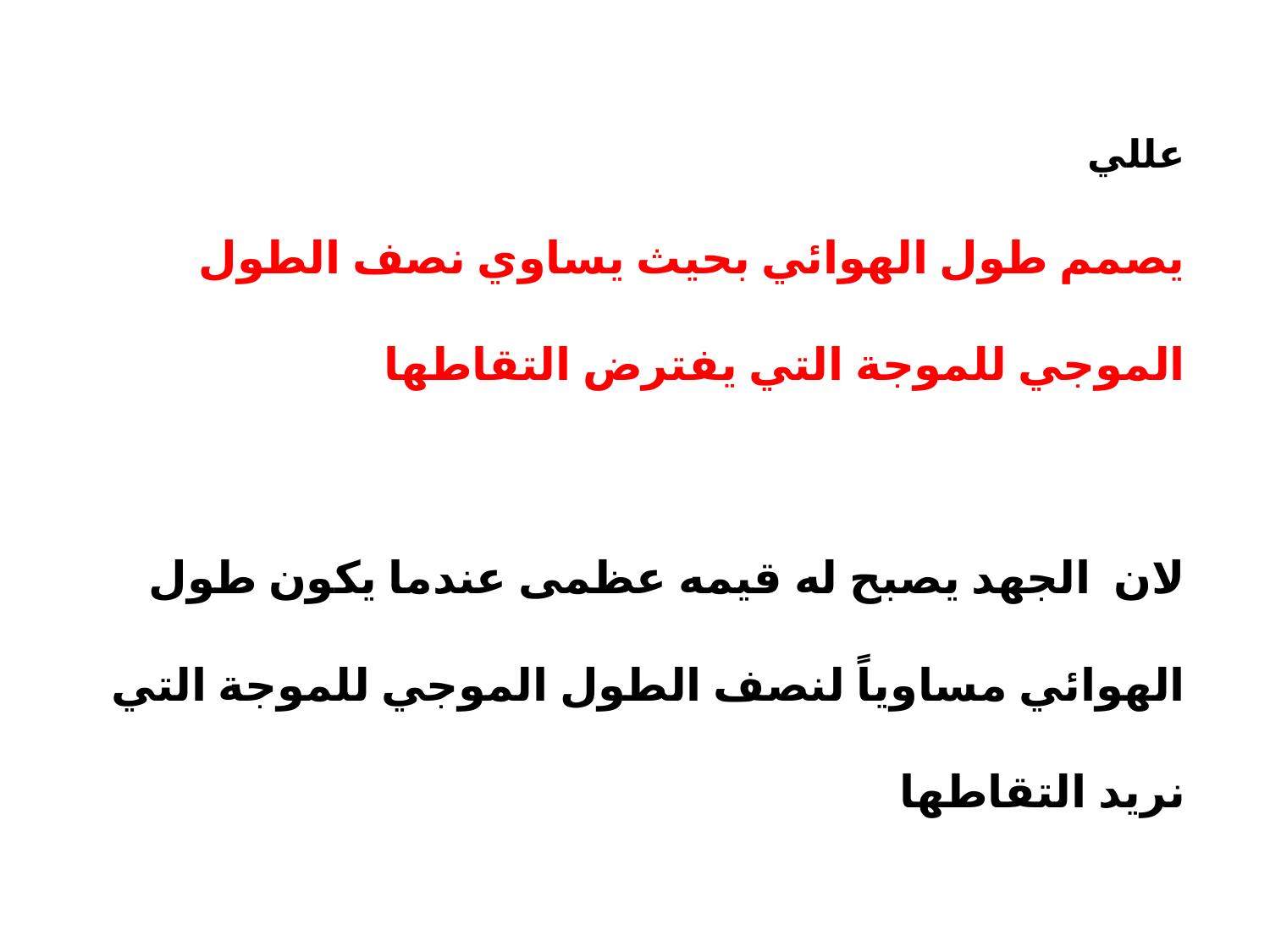

عللي
يصمم طول الهوائي بحيث يساوي نصف الطول الموجي للموجة التي يفترض التقاطها

لان  الجهد يصبح له قيمه عظمى عندما يكون طول الهوائي مساوياً لنصف الطول الموجي للموجة التي نريد التقاطها